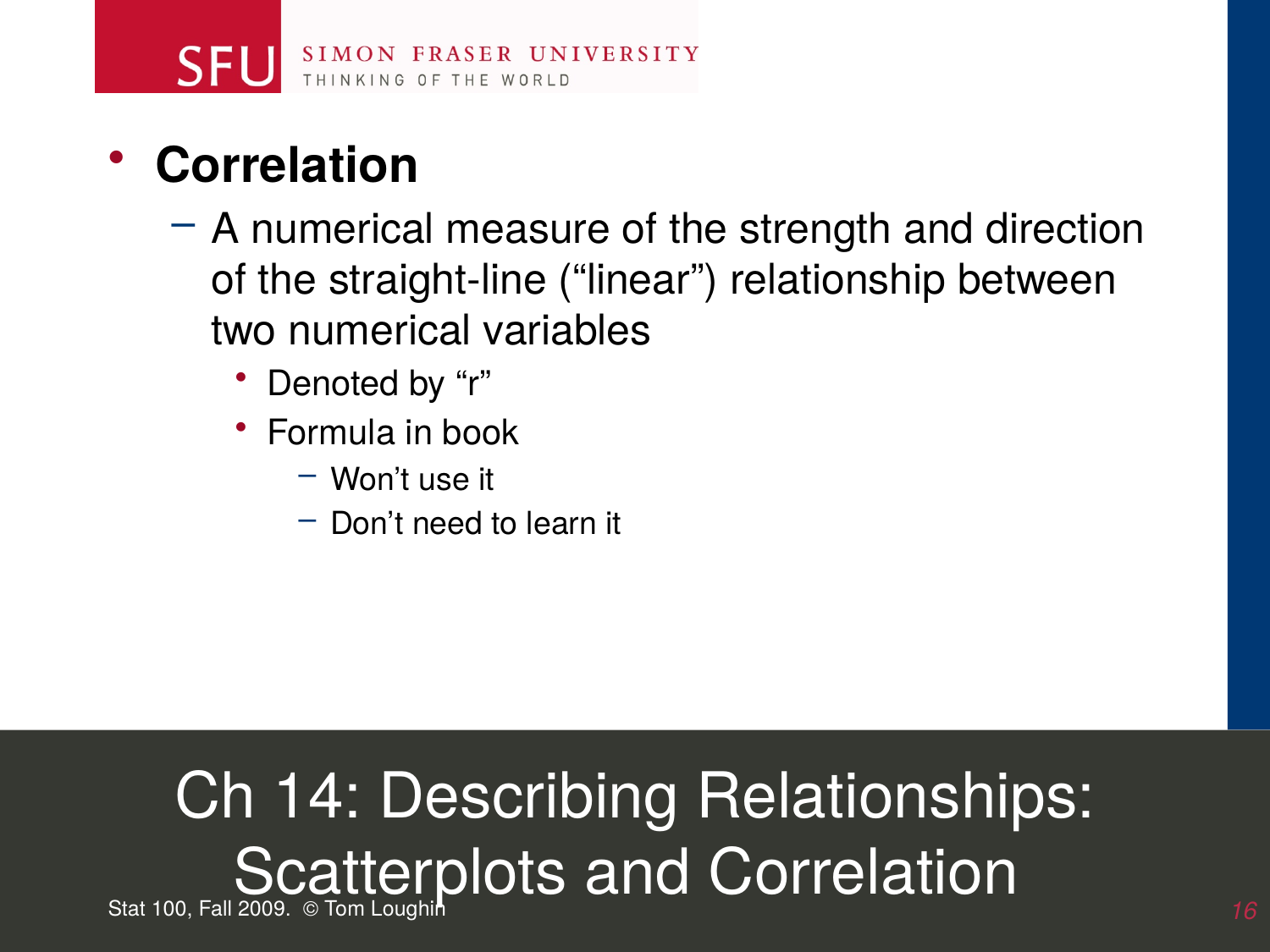

Correlation
A numerical measure of the strength and direction of the straight-line (“linear”) relationship between two numerical variables
Denoted by “r”
Formula in book
Won’t use it
Don’t need to learn it

# Ch 14: Describing Relationships: Scatterplots and Correlation
Stat 100, Fall 2009.  © Tom Loughin
16